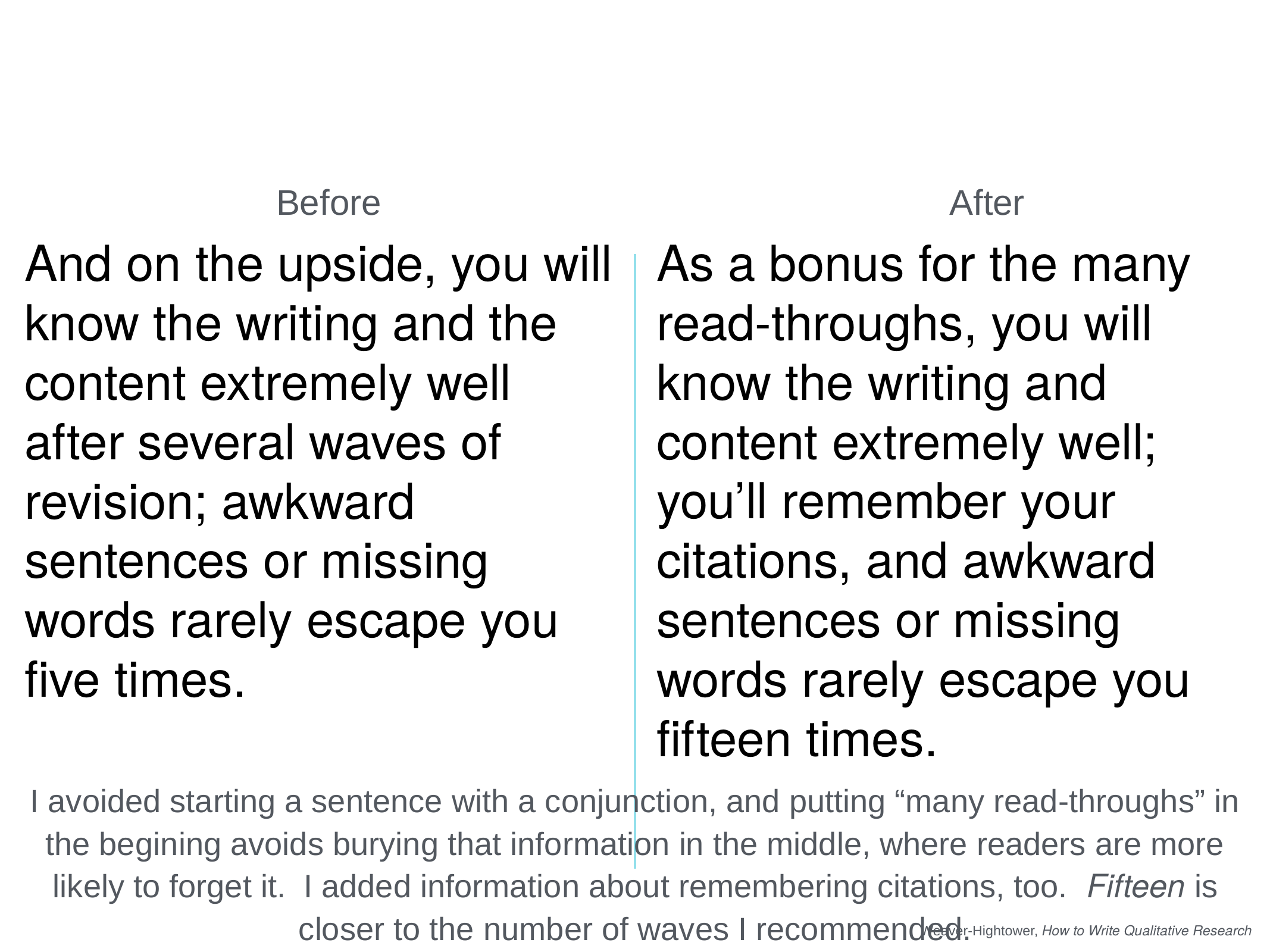

# What’s Different?
Before
After
And on the upside, you will know the writing and the content extremely well after several waves of revision; awkward sentences or missing words rarely escape you five times.
As a bonus for the many read-throughs, you will know the writing and content extremely well; you’ll remember your citations, and awkward sentences or missing words rarely escape you fifteen times.

I avoided starting a sentence with a conjunction, and putting “many read-throughs” in the begining avoids burying that information in the middle, where readers are more likely to forget it.  I added information about remembering citations, too.  Fifteen is closer to the number of waves I recommended.